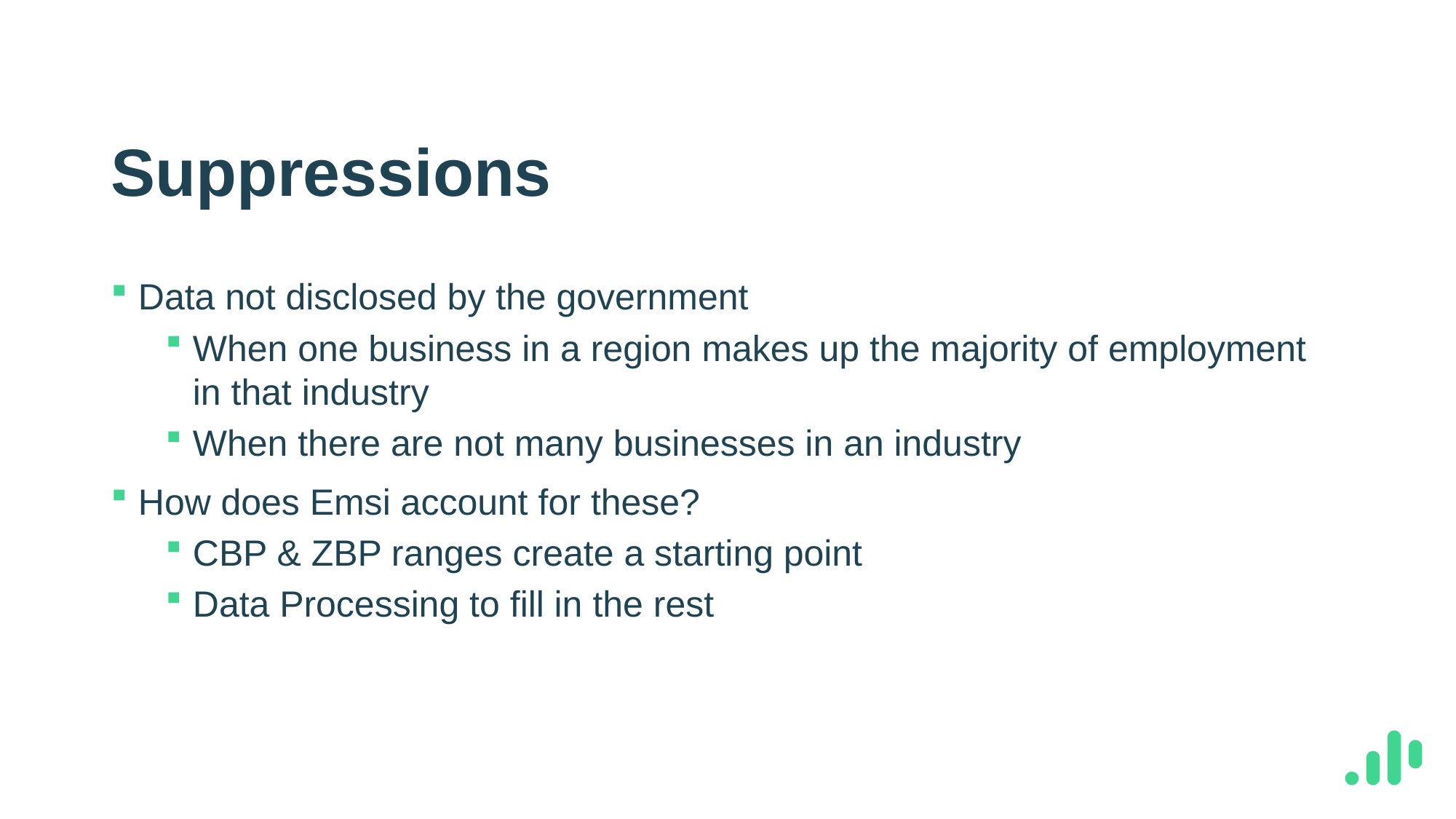

# Suppressions
Data not disclosed by the government
When one business in a region makes up the majority of employment in that industry
When there are not many businesses in an industry
How does Emsi account for these?
CBP & ZBP ranges create a starting point
Data Processing to fill in the rest